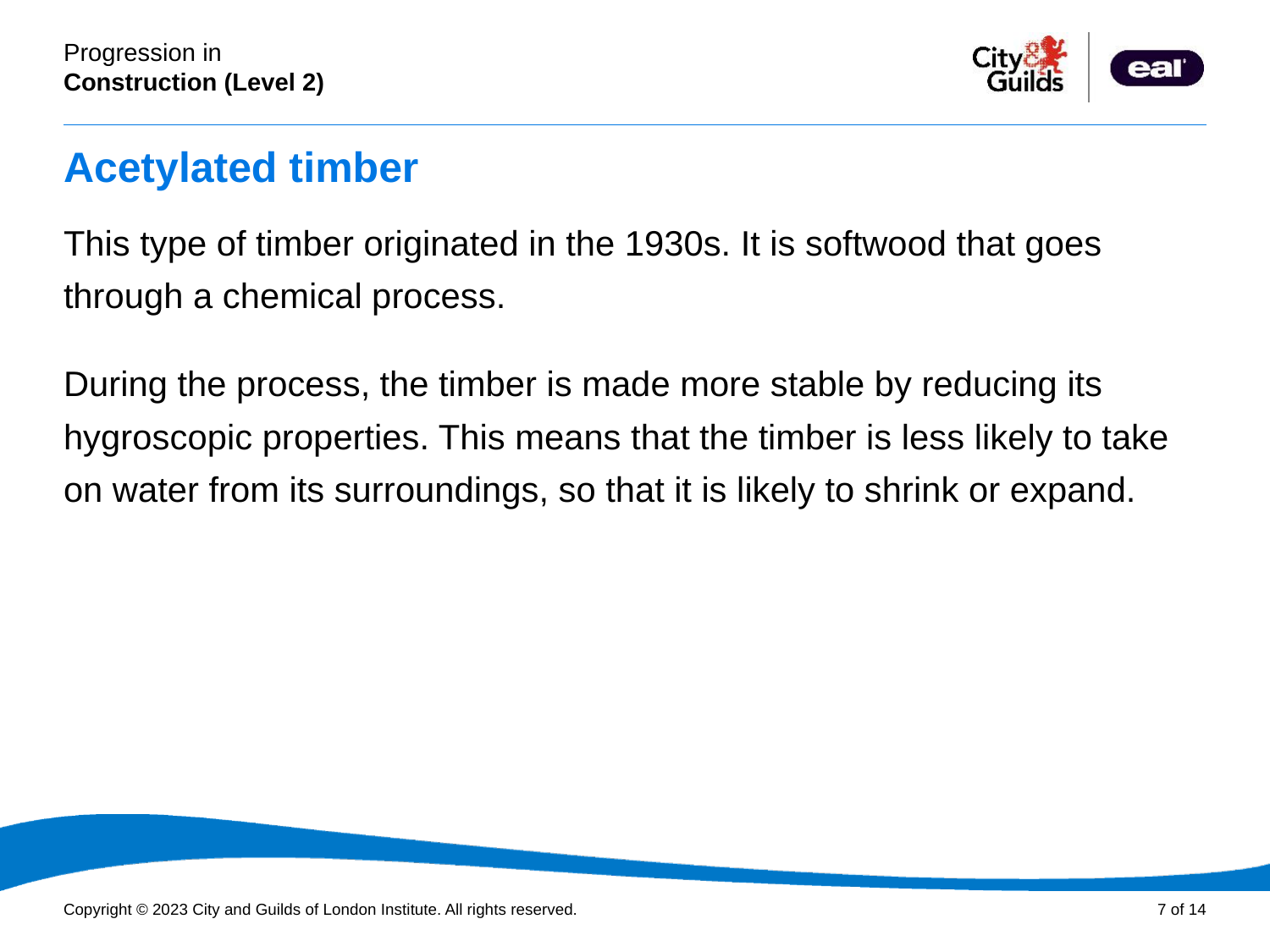

# Acetylated timber
This type of timber originated in the 1930s. It is softwood that goes through a chemical process.
During the process, the timber is made more stable by reducing its hygroscopic properties. This means that the timber is less likely to take on water from its surroundings, so that it is likely to shrink or expand.